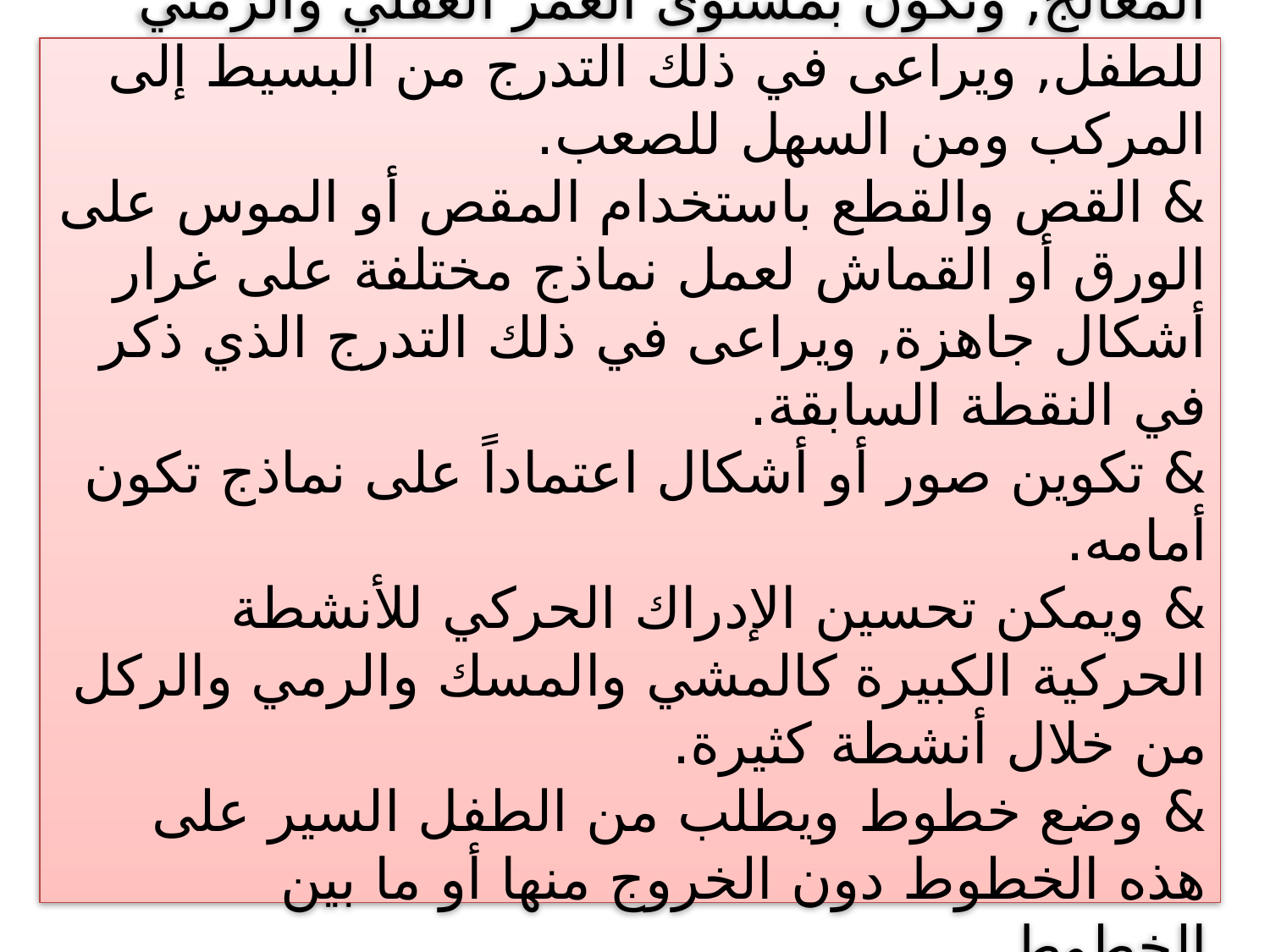

# & التتبع لحروف أو خطوط متنوعة أو أشكال هندسية أو تصاميم بسيطة يكونها المدرس أو المعالج, وتكون بمستوى العمر العقلي والزمني للطفل, ويراعى في ذلك التدرج من البسيط إلى المركب ومن السهل للصعب. & القص والقطع باستخدام المقص أو الموس على الورق أو القماش لعمل نماذج مختلفة على غرار أشكال جاهزة, ويراعى في ذلك التدرج الذي ذكر في النقطة السابقة. & تكوين صور أو أشكال اعتماداً على نماذج تكون أمامه. & ويمكن تحسين الإدراك الحركي للأنشطة الحركية الكبيرة كالمشي والمسك والرمي والركل من خلال أنشطة كثيرة. & وضع خطوط ويطلب من الطفل السير على هذه الخطوط دون الخروج منها أو ما بين الخطوط. & المشي بأوضاع مختلفة كأن يضع اليدان إلى الأعلى أو الجانبين.